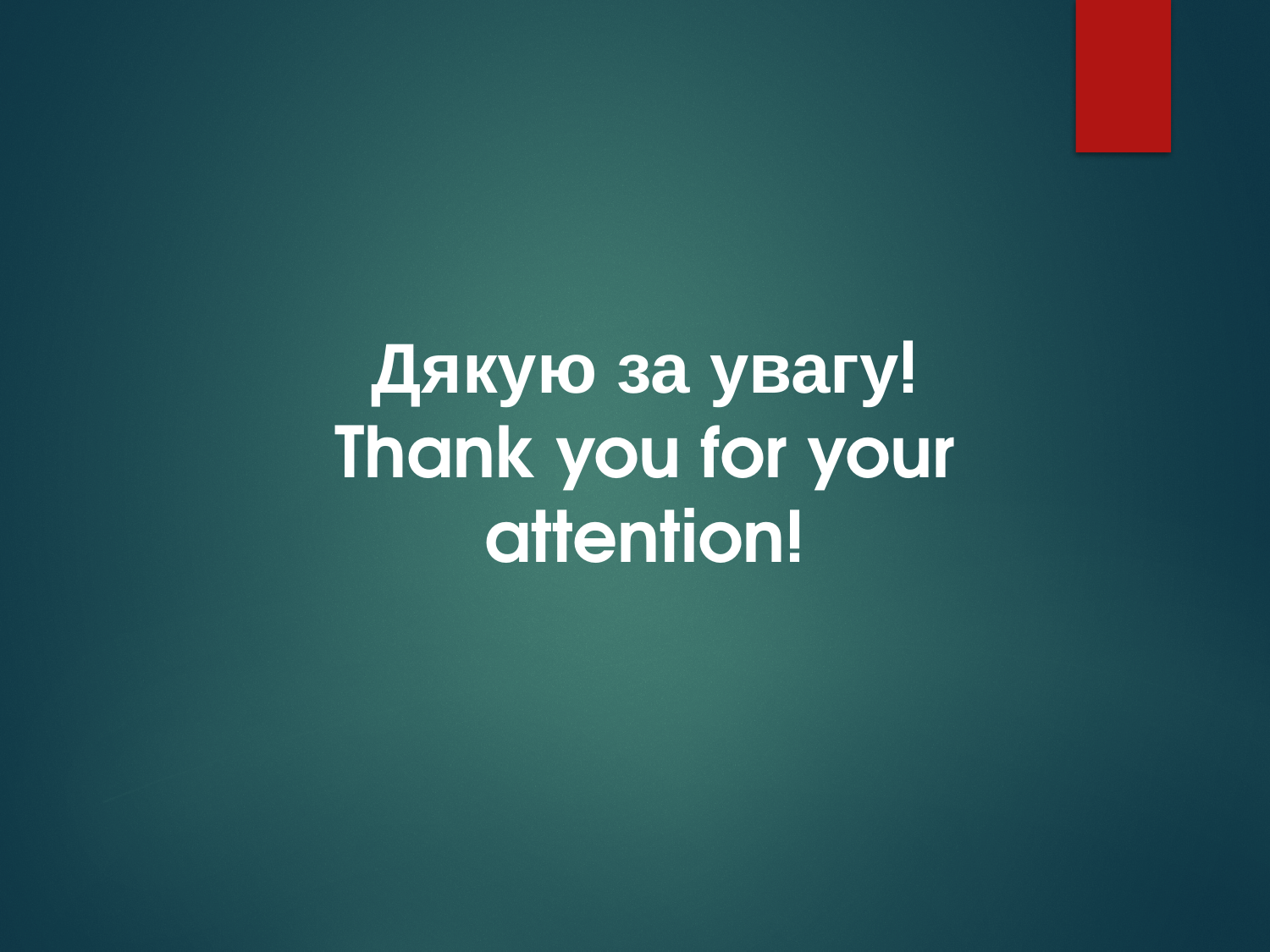

Дякую за увагу!
Thank you for your attention!